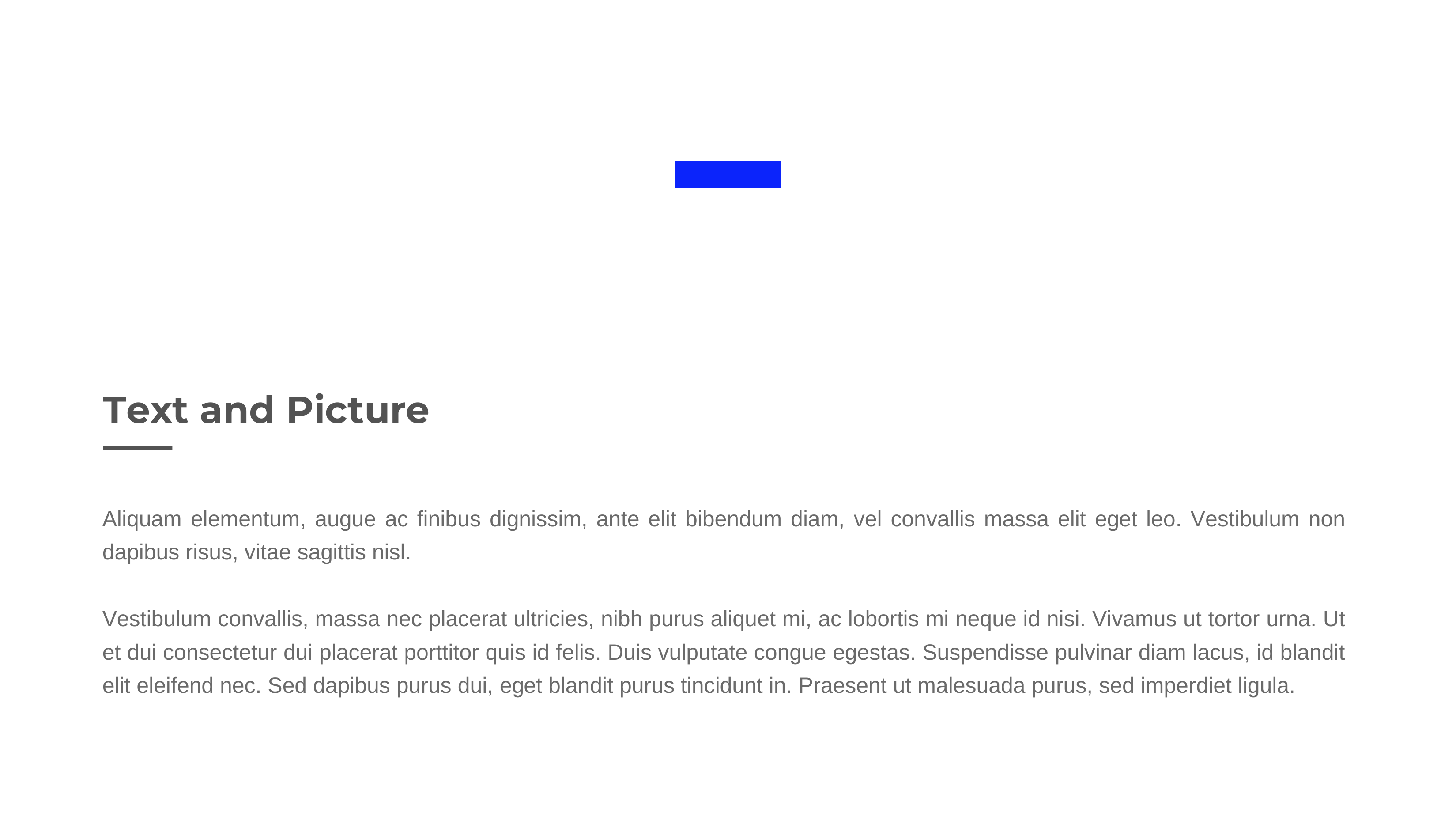

Text and Picture
——
Aliquam elementum, augue ac finibus dignissim, ante elit bibendum diam, vel convallis massa elit eget leo. Vestibulum non dapibus risus, vitae sagittis nisl.

Vestibulum convallis, massa nec placerat ultricies, nibh purus aliquet mi, ac lobortis mi neque id nisi. Vivamus ut tortor urna. Ut et dui consectetur dui placerat porttitor quis id felis. Duis vulputate congue egestas. Suspendisse pulvinar diam lacus, id blandit elit eleifend nec. Sed dapibus purus dui, eget blandit purus tincidunt in. Praesent ut malesuada purus, sed imperdiet ligula.